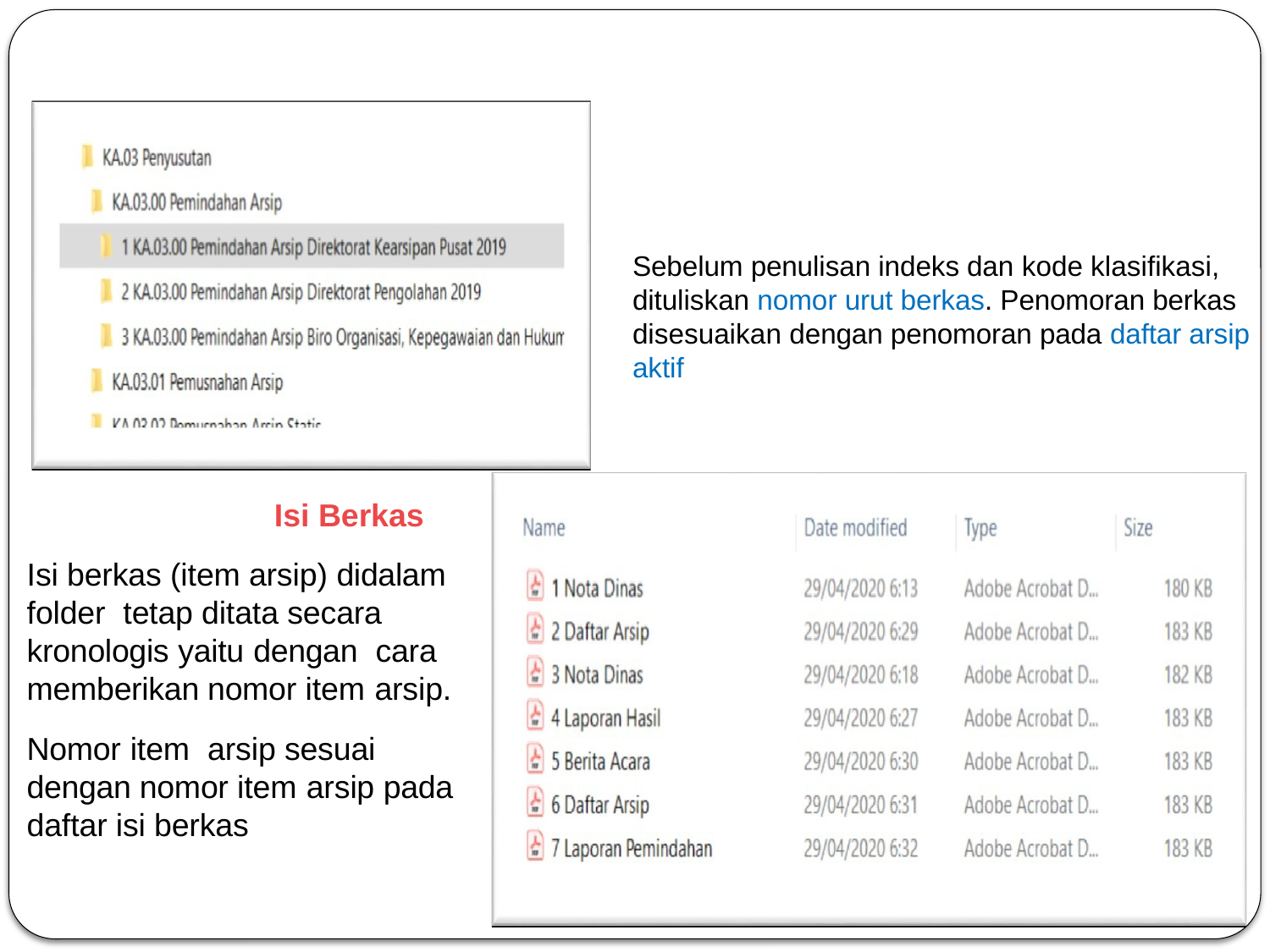

# Penentuan Indeks

Sebelum penulisan indeks dan kode klasifikasi,  dituliskan nomor urut berkas. Penomoran berkas  disesuaikan dengan penomoran pada daftar arsip  aktif
Isi Berkas
Isi berkas (item arsip) didalam folder  tetap ditata secara kronologis yaitu dengan  cara memberikan nomor item arsip.
Nomor item  arsip sesuai dengan nomor item arsip pada  daftar isi berkas